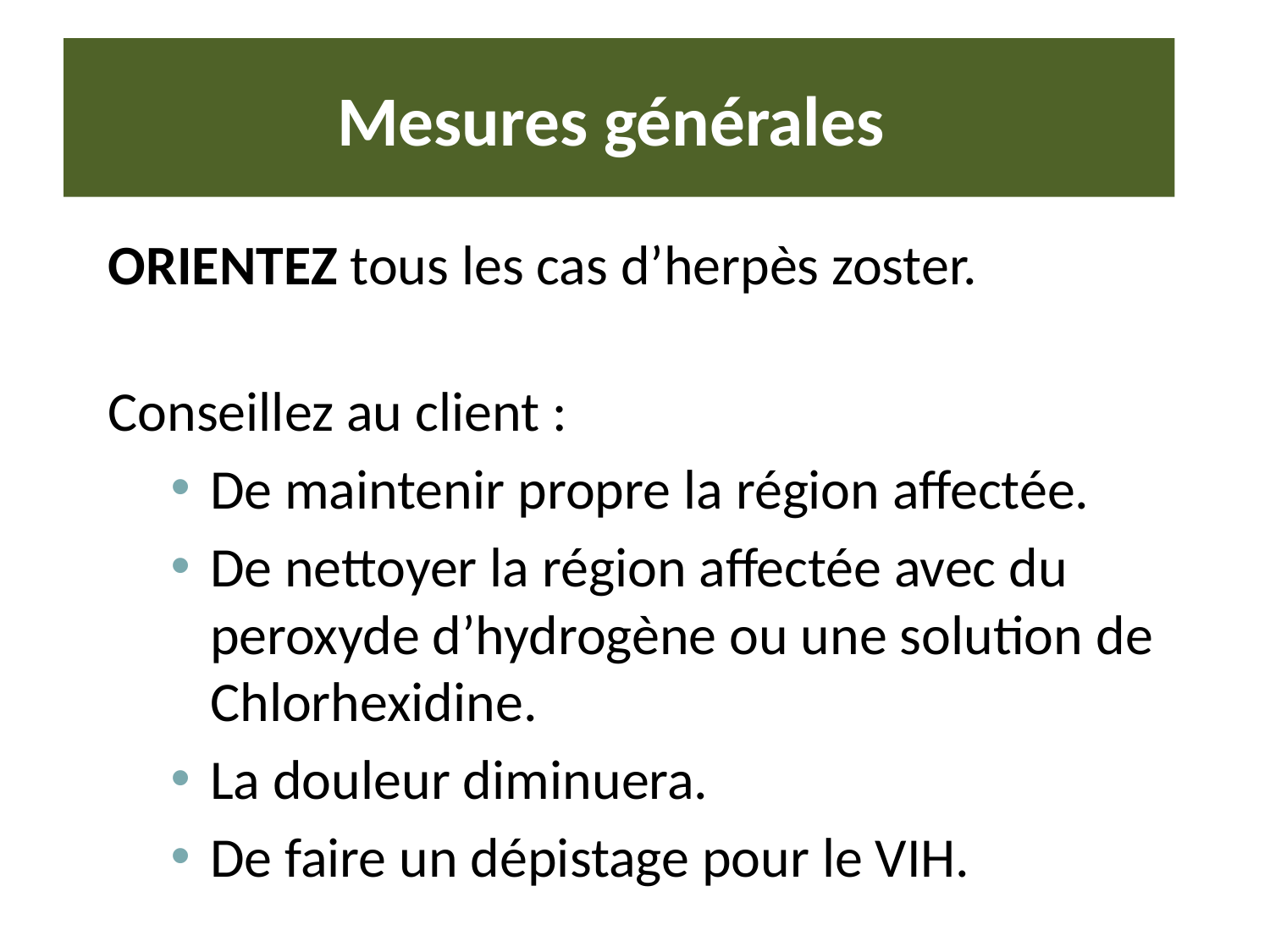

# Mesures générales
ORIENTEZ tous les cas d’herpès zoster.

Conseillez au client :
De maintenir propre la région affectée.
De nettoyer la région affectée avec du peroxyde d’hydrogène ou une solution de Chlorhexidine.
La douleur diminuera.
De faire un dépistage pour le VIH.